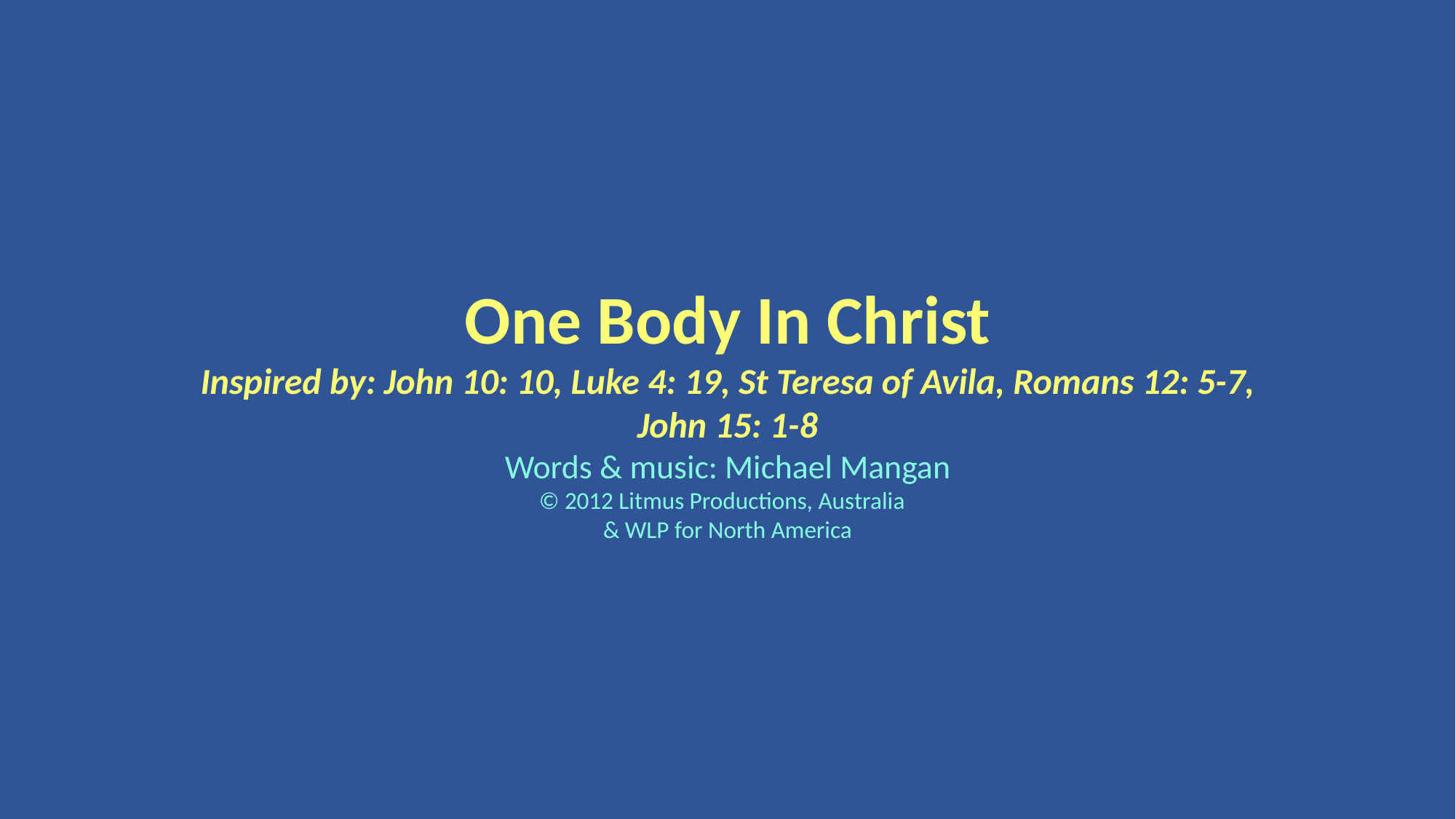

One Body In Christ
Inspired by: John 10: 10, Luke 4: 19, St Teresa of Avila, Romans 12: 5-7, John 15: 1-8
Words & music: Michael Mangan
© 2012 Litmus Productions, Australia
& WLP for North America